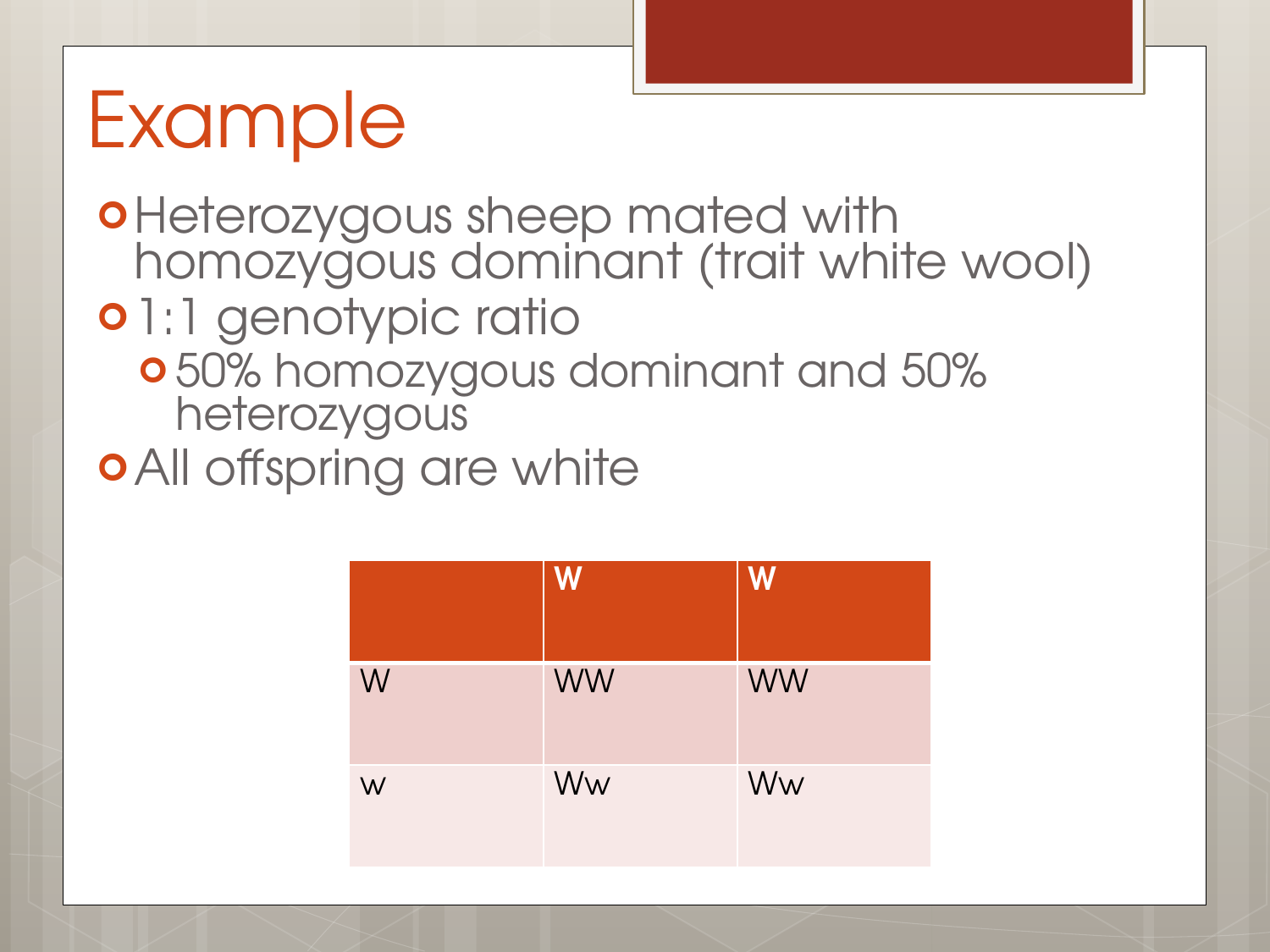

# Example
Heterozygous sheep mated with homozygous dominant (trait white wool)
1:1 genotypic ratio
50% homozygous dominant and 50% heterozygous
All offspring are white

|  | W | W |
| --- | --- | --- |
| W | WW | WW |
| w | Ww | Ww |